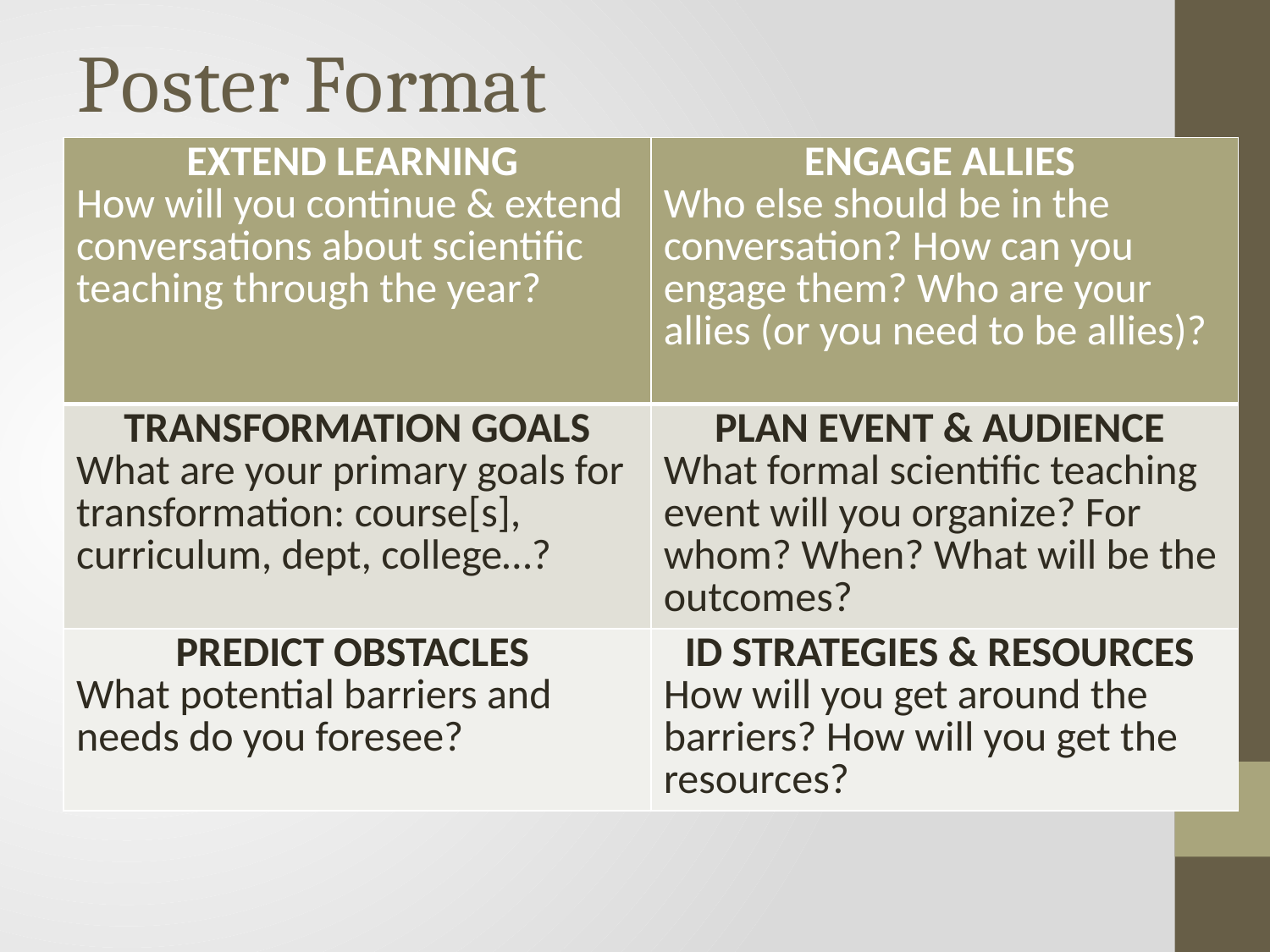

# Poster Format
| EXTEND LEARNING How will you continue & extend conversations about scientific teaching through the year? | ENGAGE ALLIES Who else should be in the conversation? How can you engage them? Who are your allies (or you need to be allies)? |
| --- | --- |
| TRANSFORMATION GOALS What are your primary goals for transformation: course[s], curriculum, dept, college…? | PLAN EVENT & AUDIENCE What formal scientific teaching event will you organize? For whom? When? What will be the outcomes? |
| PREDICT OBSTACLES What potential barriers and needs do you foresee? | ID STRATEGIES & RESOURCES How will you get around the barriers? How will you get the resources? |